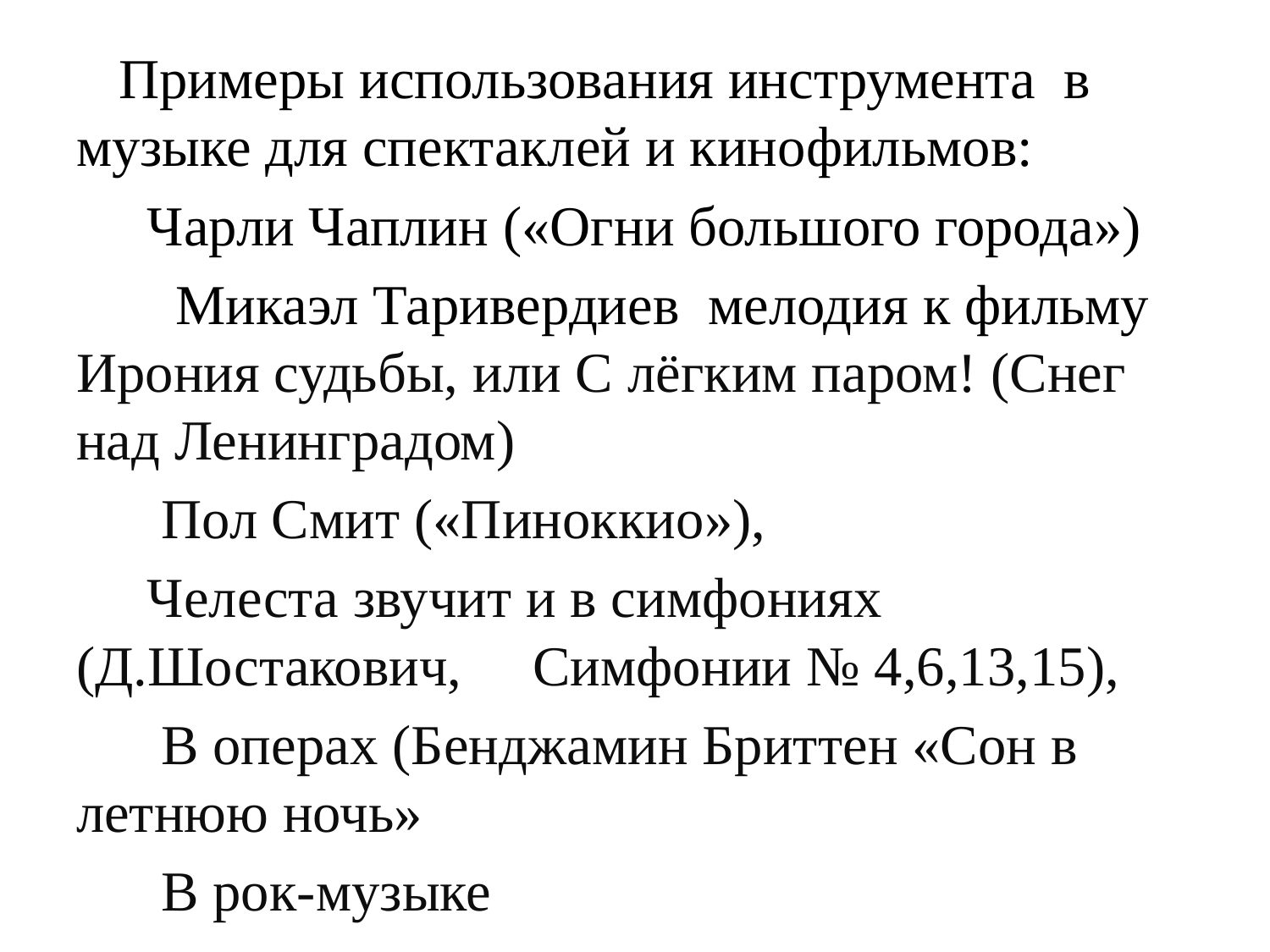

Примеры использования инструмента  в музыке для спектаклей и кинофильмов:
     Чарли Чаплин («Огни большого города»)
       Микаэл Таривердиев  мелодия к фильму Ирония судьбы, или С лёгким паром! (Снег над Ленинградом)
      Пол Смит («Пиноккио»),
     Челеста звучит и в симфониях (Д.Шостакович,     Симфонии № 4,6,13,15),
      В операх (Бенджамин Бриттен «Сон в летнюю ночь»
      В рок-музыке